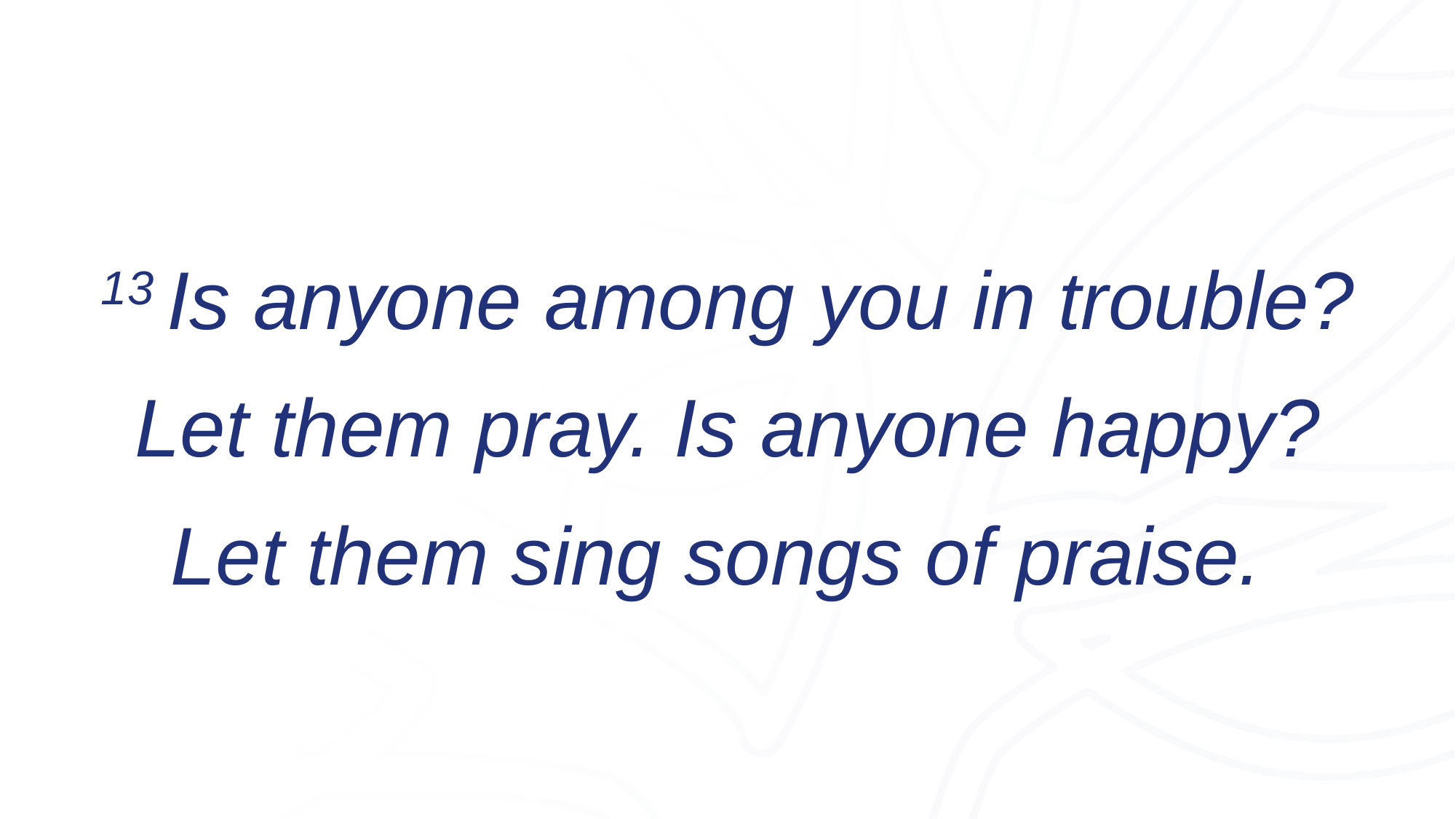

# 13 Is anyone among you in trouble? Let them pray. Is anyone happy? Let them sing songs of praise.